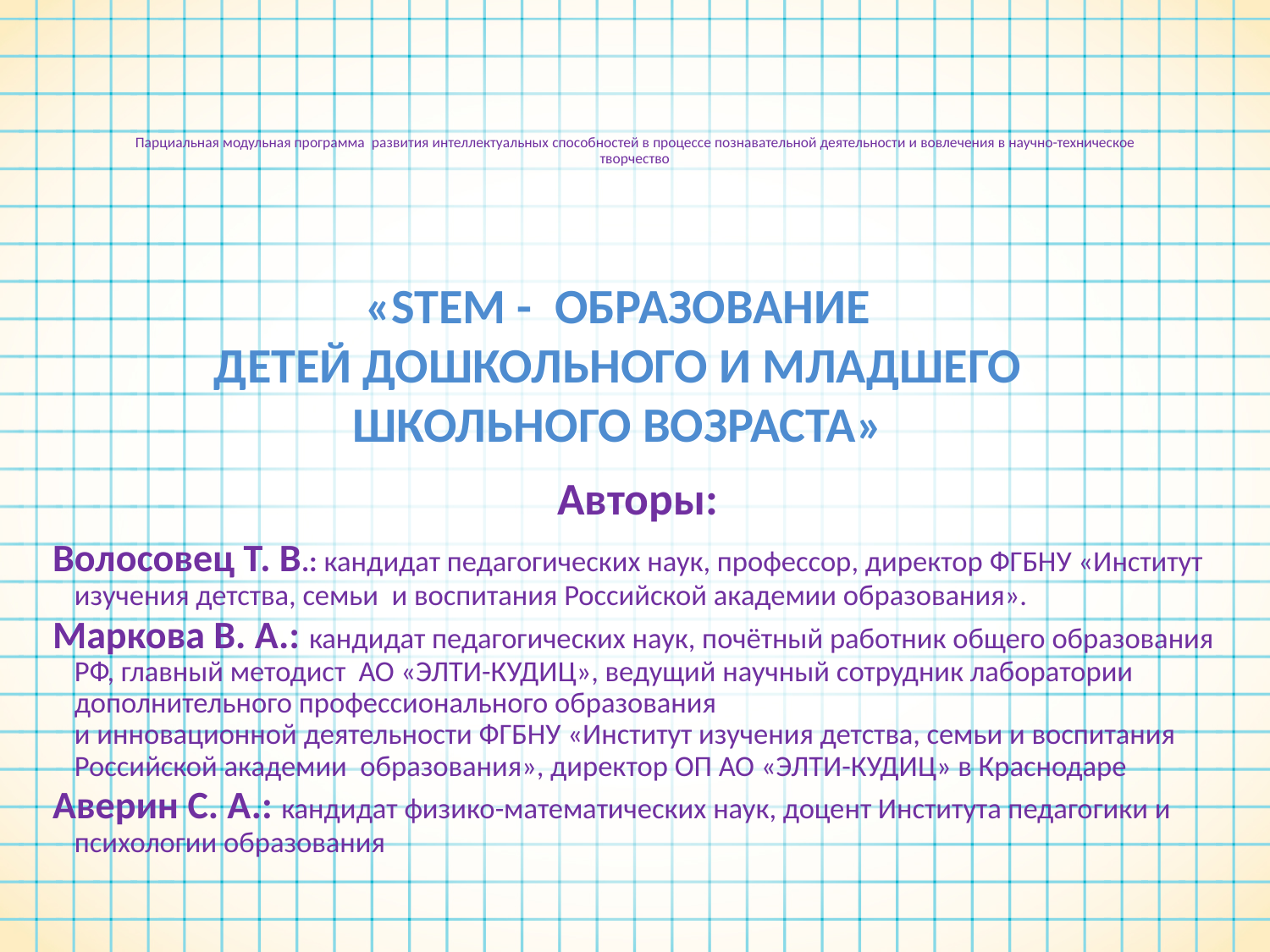

# Парциальная модульная программа  развития интеллектуальных способностей в процессе познавательной деятельности и вовлечения в научно-техническое творчество
«STEM -  образование
детей дошкольного и младшего
школьного возраста»
Авторы:
Волосовец Т. В.: кандидат педагогических наук, профессор, директор ФГБНУ «Институт изучения детства, семьи  и воспитания Российской академии образования».
Маркова В. А.: кандидат педагогических наук, почётный работник общего образования РФ, главный методист  АО «ЭЛТИ-КУДИЦ», ведущий научный сотрудник лаборатории дополнительного профессионального образования
и инновационной деятельности ФГБНУ «Институт изучения детства, семьи и воспитания Российской академии  образования», директор ОП АО «ЭЛТИ-КУДИЦ» в Краснодаре
Аверин С. А.: кандидат физико-математических наук, доцент Института педагогики и психологии образования